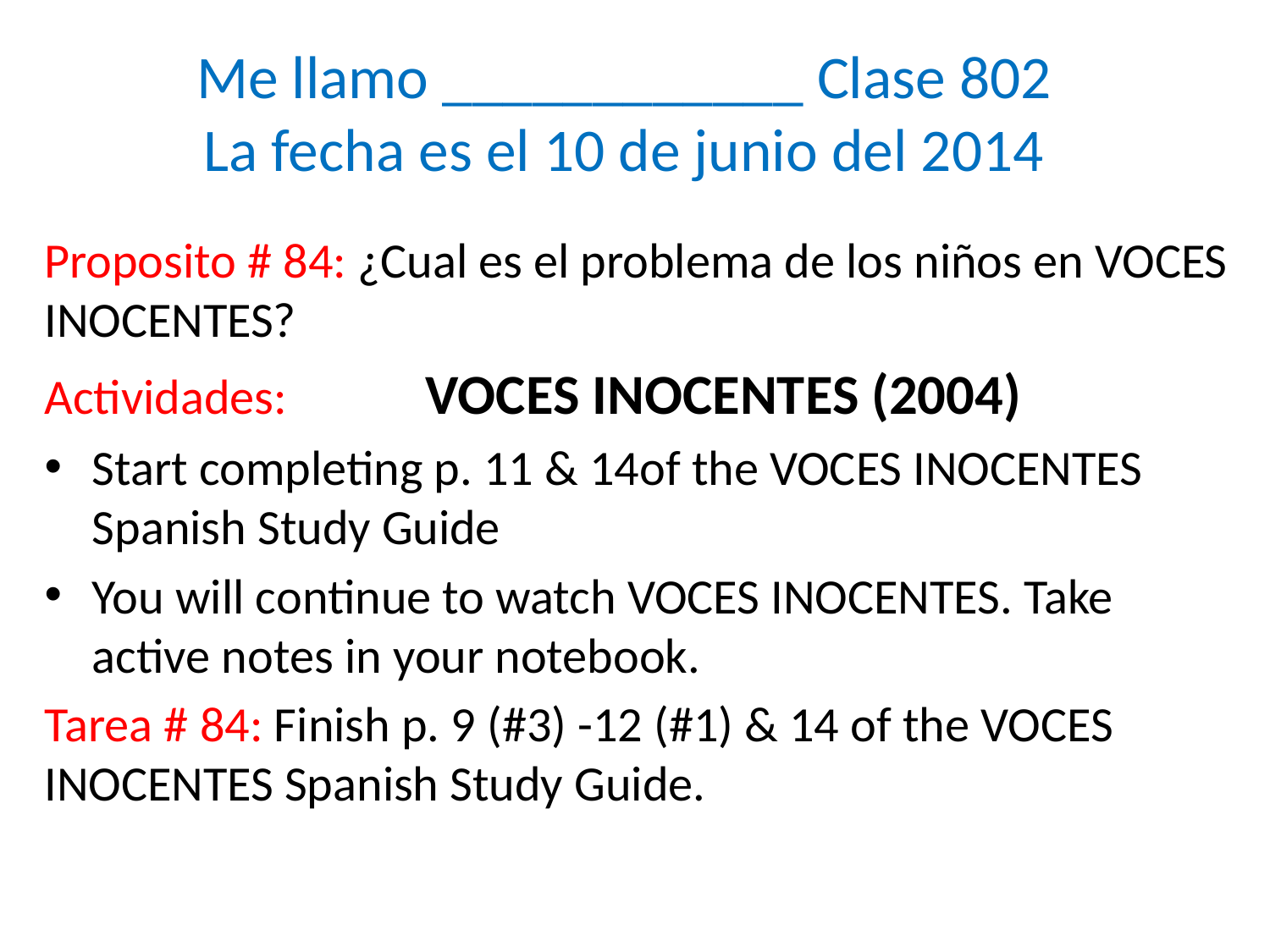

# Me llamo ____________ Clase 802 La fecha es el 10 de junio del 2014
Proposito # 84: ¿Cual es el problema de los niños en VOCES INOCENTES?
Actividades: 	VOCES INOCENTES (2004)
Start completing p. 11 & 14of the VOCES INOCENTES Spanish Study Guide
You will continue to watch VOCES INOCENTES. Take active notes in your notebook.
Tarea # 84: Finish p. 9 (#3) -12 (#1) & 14 of the VOCES INOCENTES Spanish Study Guide.